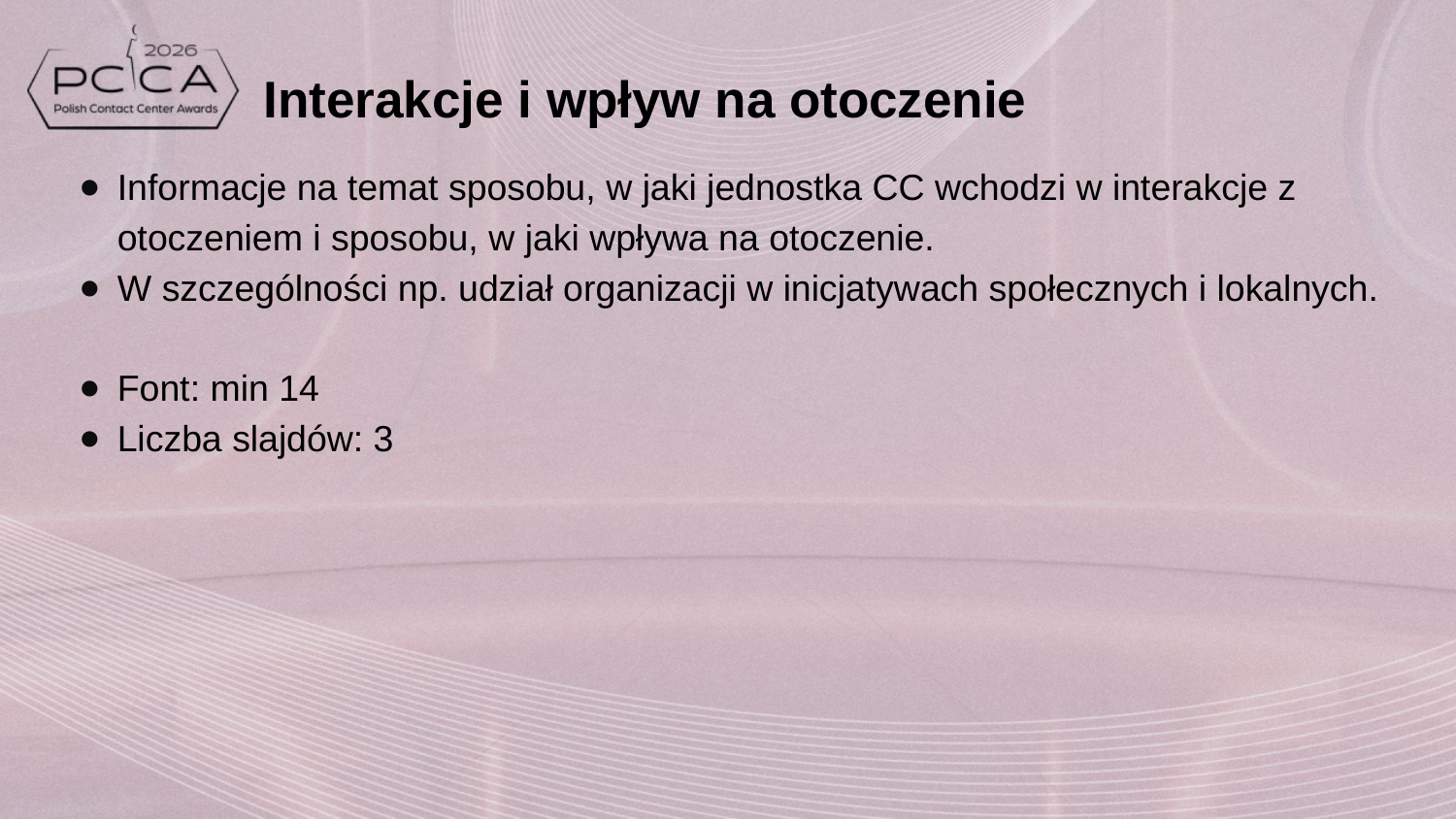

# Interakcje i wpływ na otoczenie
Informacje na temat sposobu, w jaki jednostka CC wchodzi w interakcje z otoczeniem i sposobu, w jaki wpływa na otoczenie.
W szczególności np. udział organizacji w inicjatywach społecznych i lokalnych.

Font: min 14
Liczba slajdów: 3